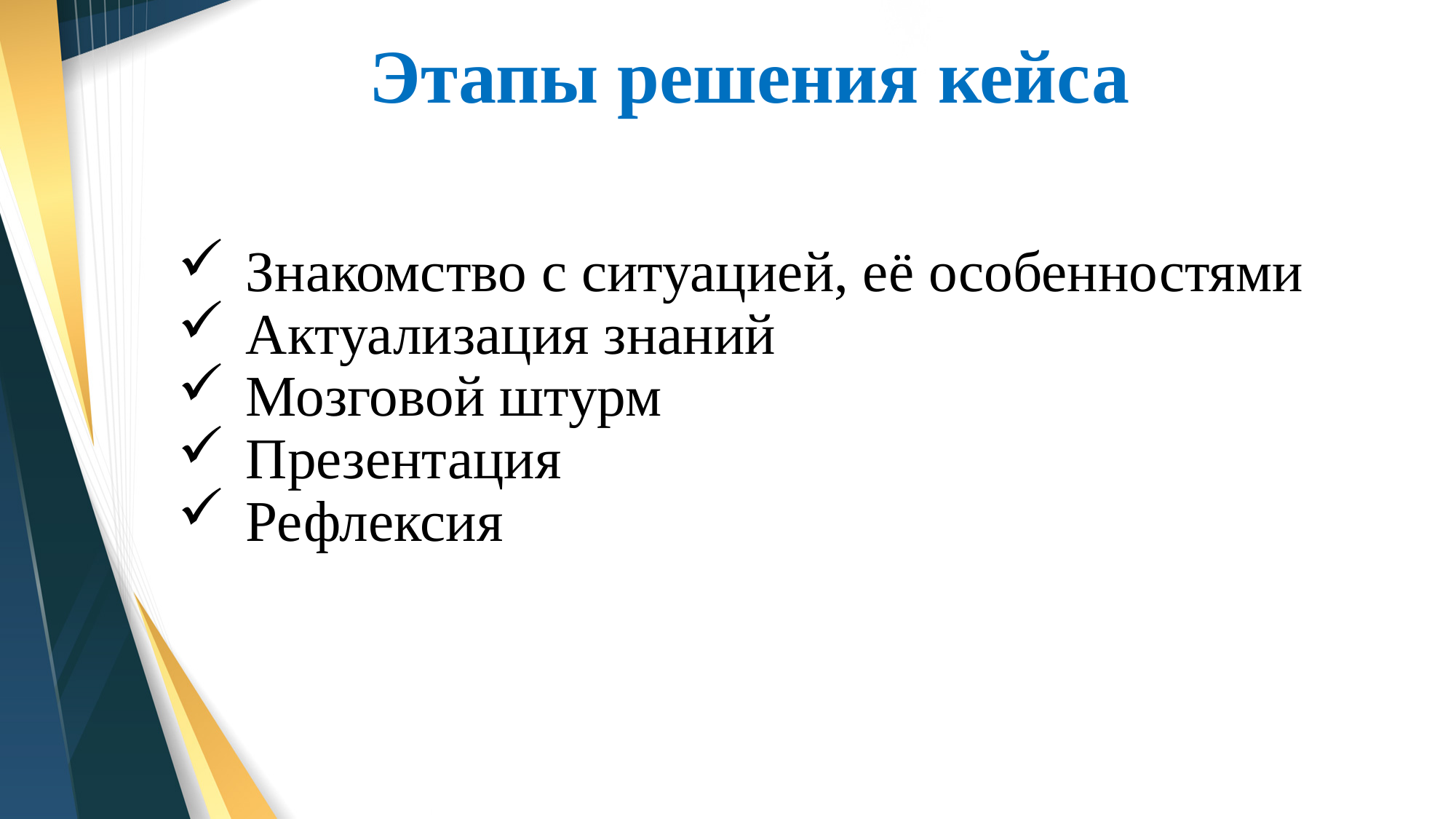

# Этапы решения кейса
Знакомство с ситуацией, её особенностями
Актуализация знаний
Мозговой штурм
Презентация
Рефлексия